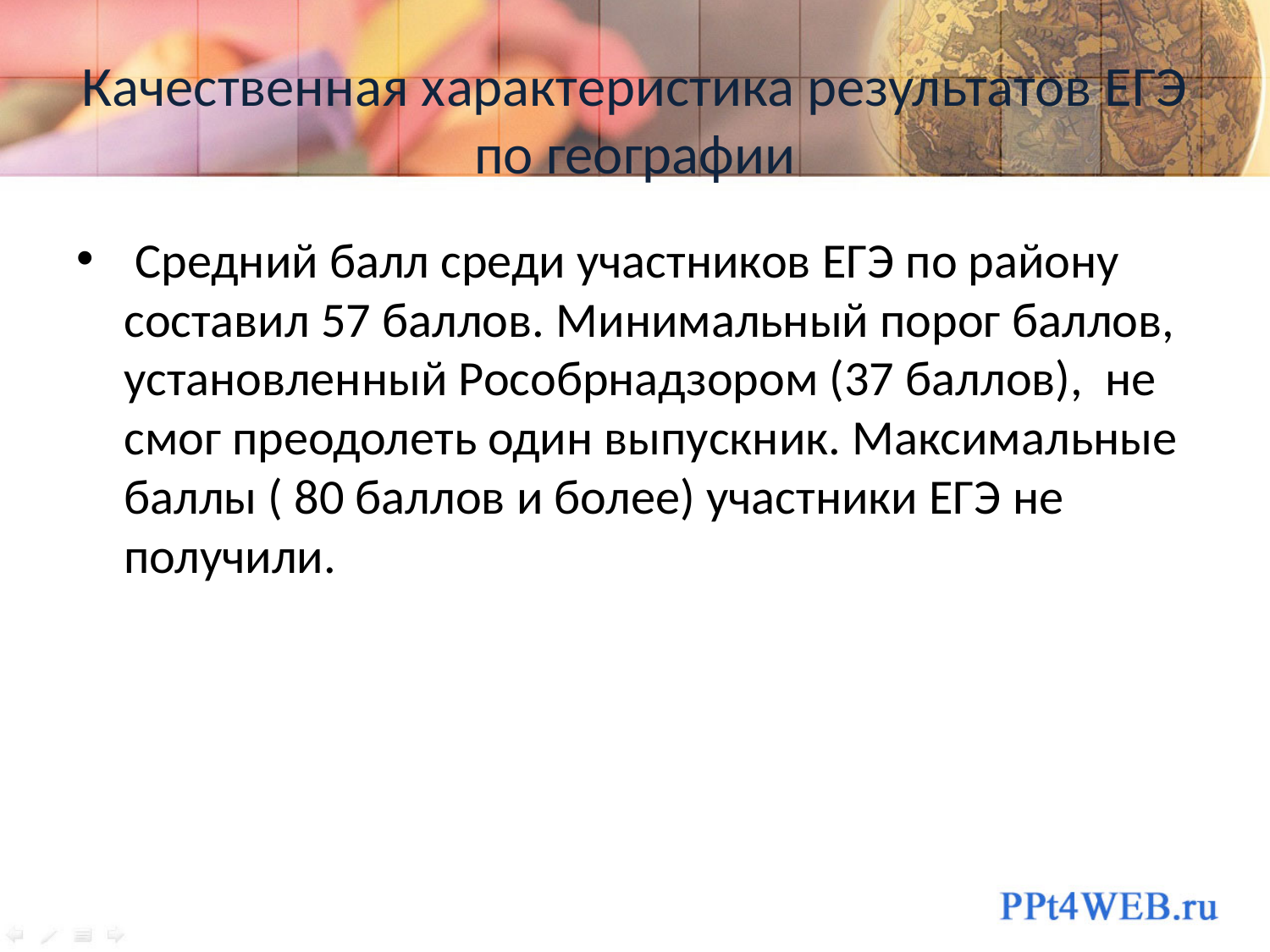

# Качественная характеристика результатов ЕГЭ по географии
 Средний балл среди участников ЕГЭ по району составил 57 баллов. Минимальный порог баллов, установленный Рособрнадзором (37 баллов),  не смог преодолеть один выпускник. Максимальные баллы ( 80 баллов и более) участники ЕГЭ не получили.